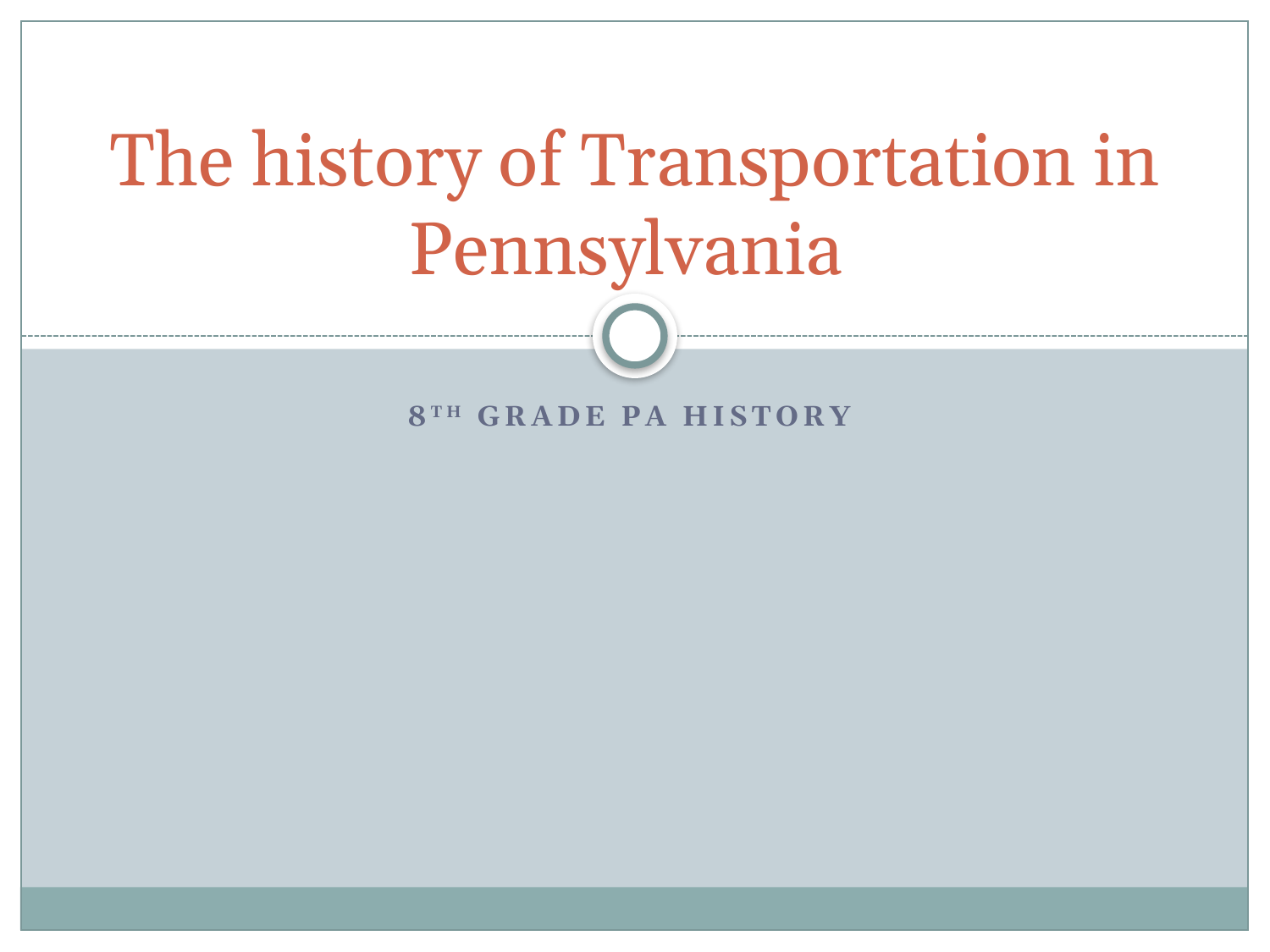

# The history of Transportation in Pennsylvania
8th grade PA history